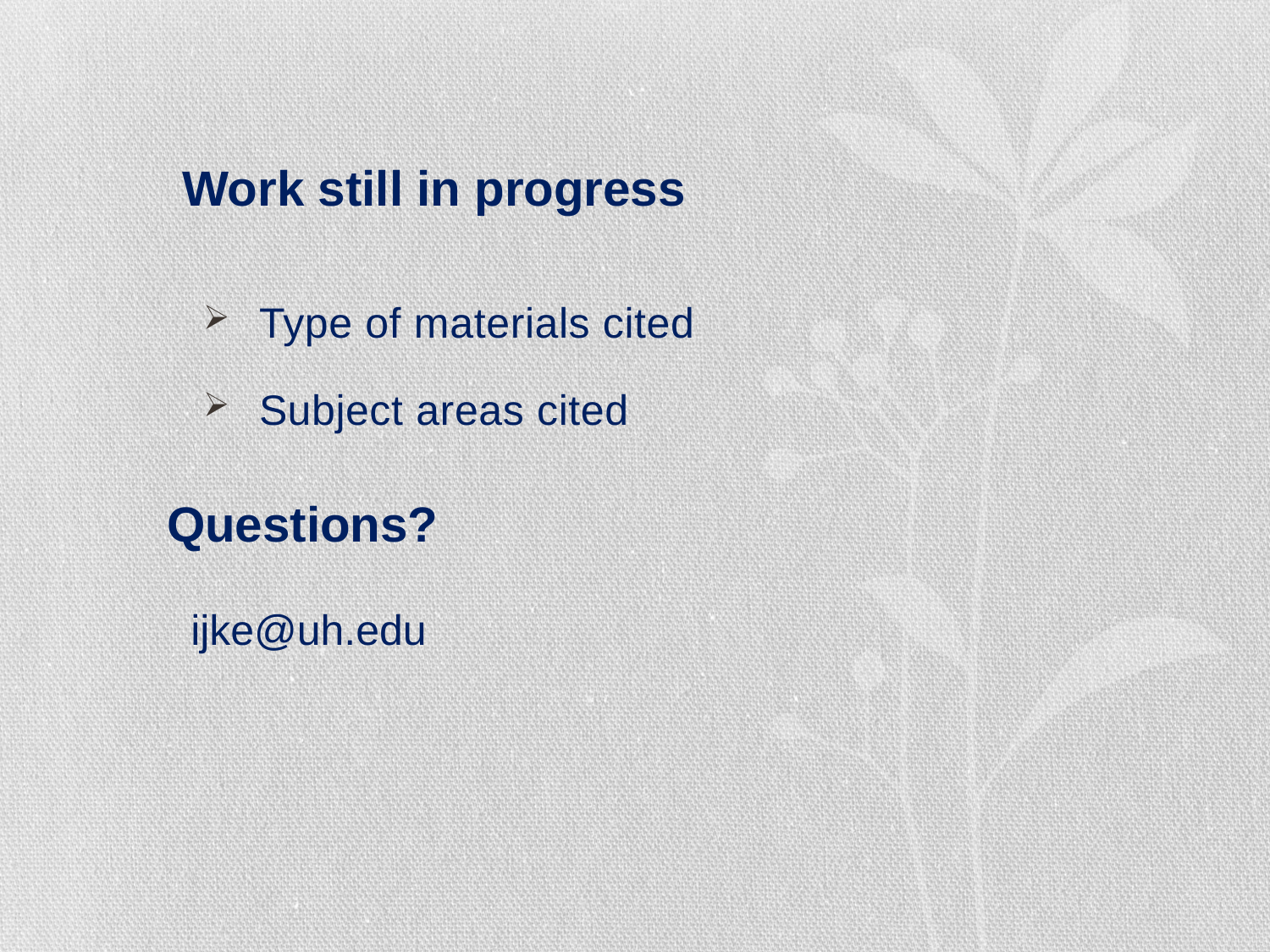

# Work still in progress
Type of materials cited
Subject areas cited
Questions?

ijke@uh.edu